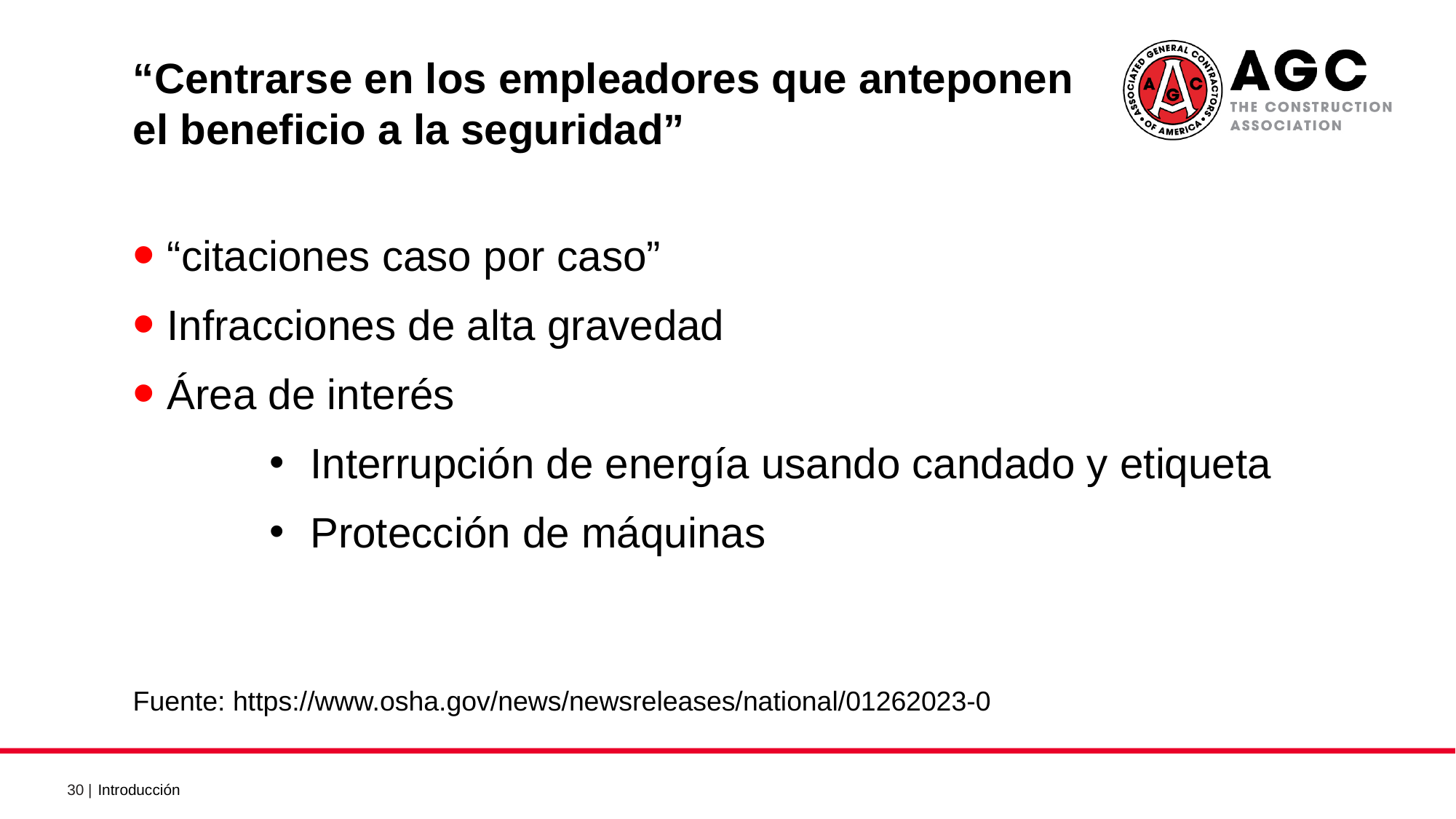

“Centrarse en los empleadores que anteponen el beneficio a la seguridad”
“citaciones caso por caso”
Infracciones de alta gravedad
Área de interés
Interrupción de energía usando candado y etiqueta
Protección de máquinas
Fuente: https://www.osha.gov/news/newsreleases/national/01262023-0
Introducción